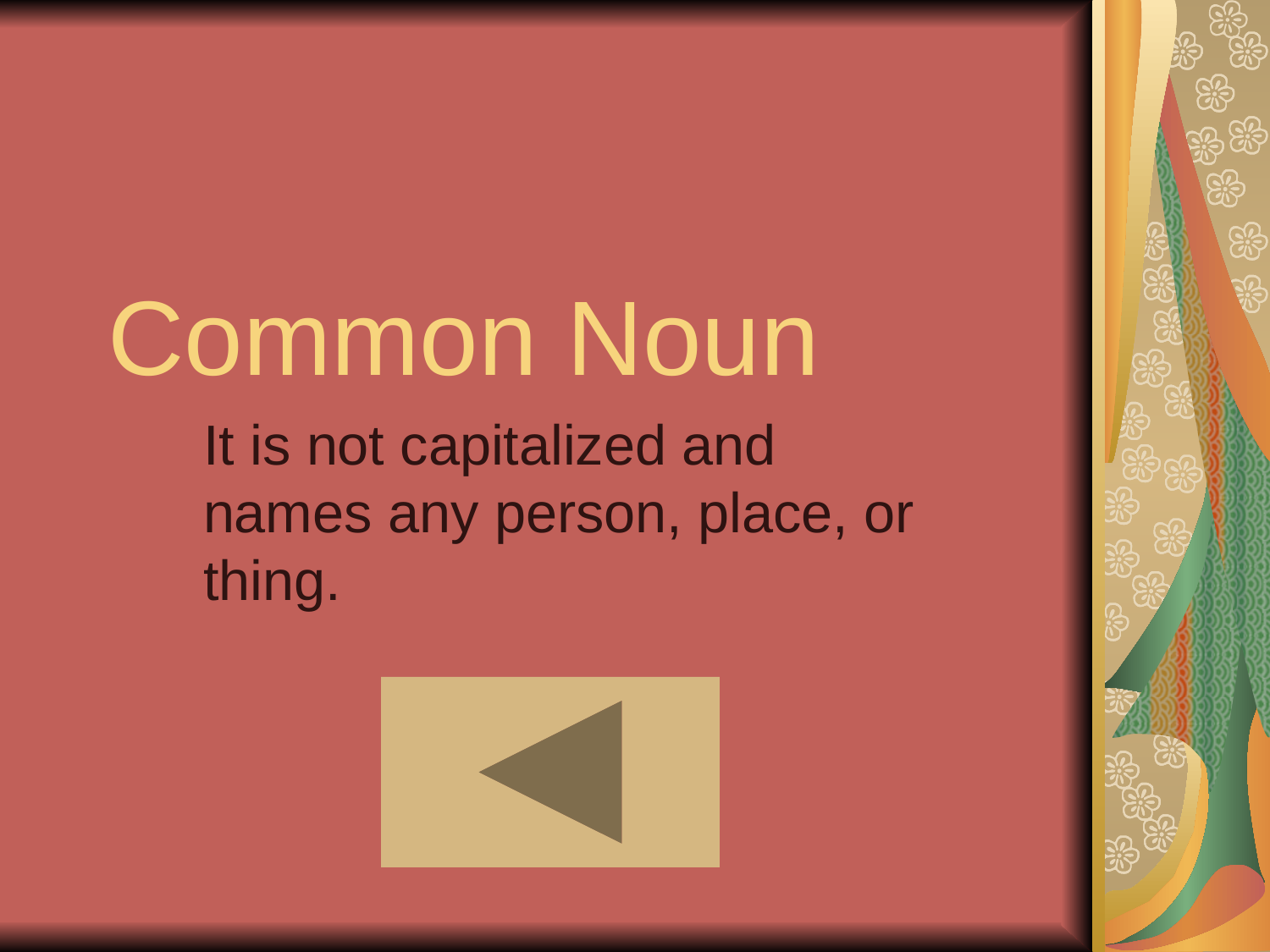

# Common Noun
It is not capitalized and names any person, place, or thing.